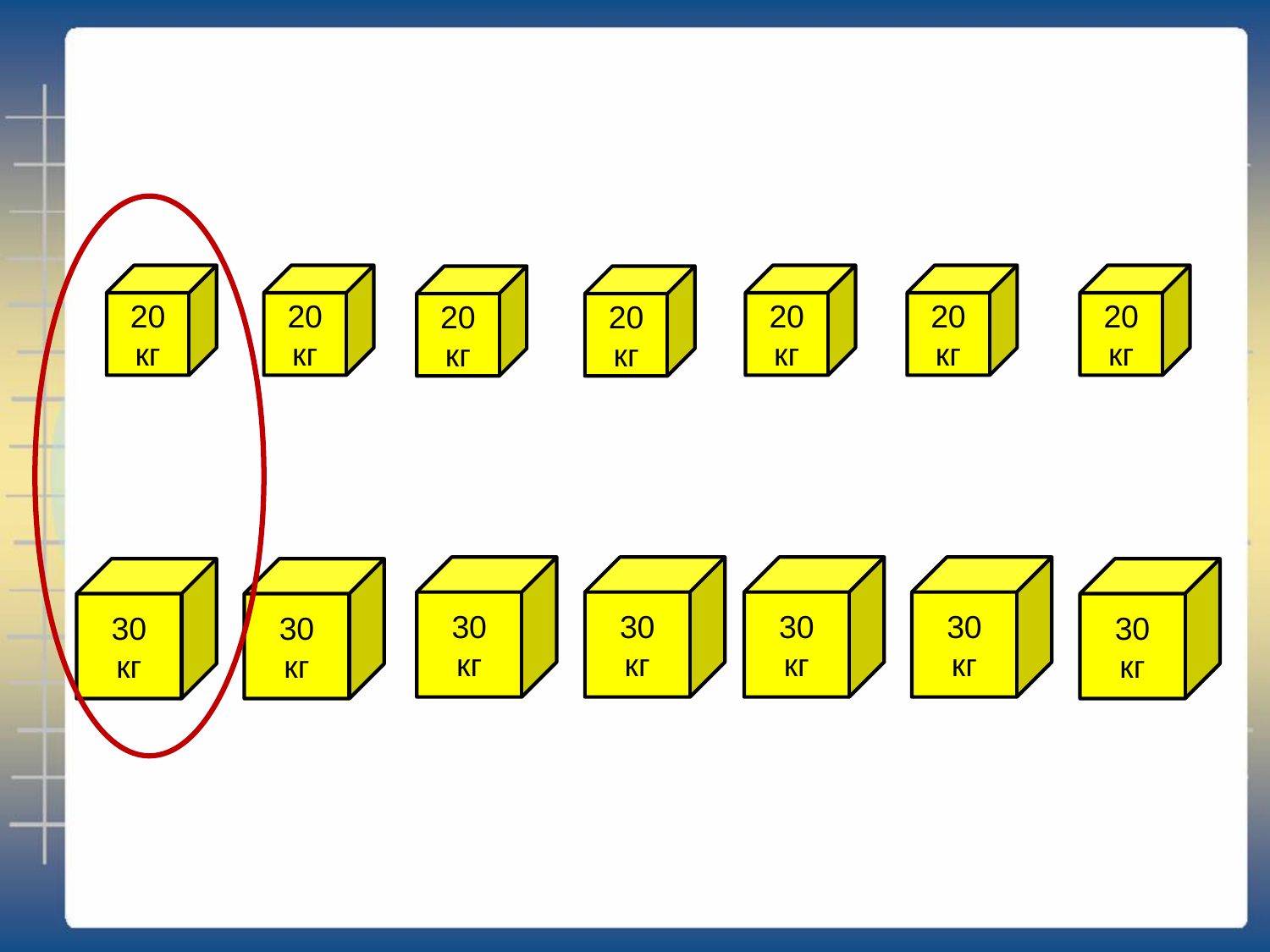

#

20
кг
20
кг
20
кг
20
кг
20
кг
20
кг
20
кг
30
кг
30
кг
30
кг
30
кг
30
кг
30
кг
30
кг